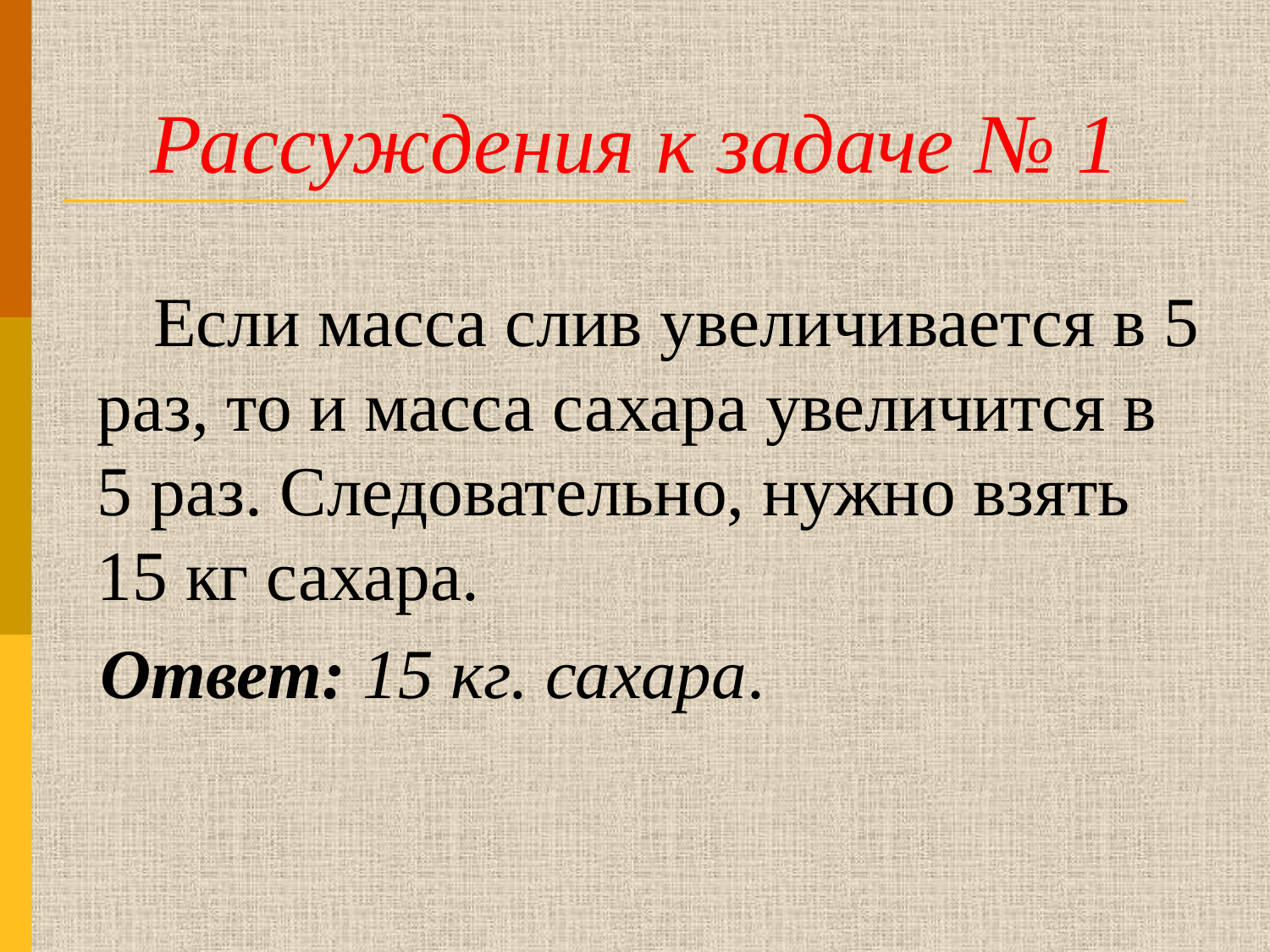

# Рассуждения к задаче № 1

        Если масса слив увеличивается в 5 раз, то и масса сахара увеличится в 5 раз. Следовательно, нужно взять 15 кг сахара.
     Ответ: 15 кг. сахара.